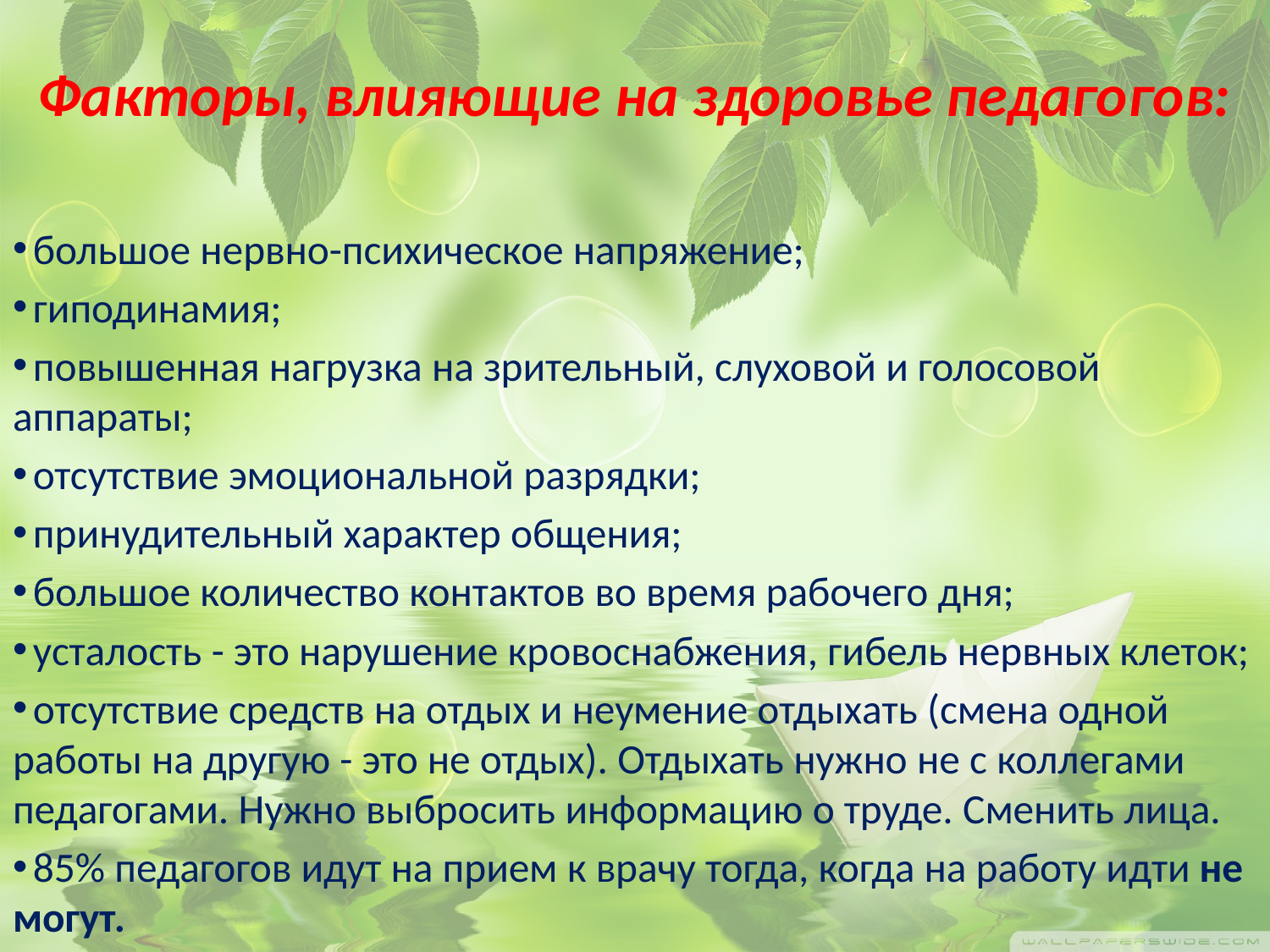

# Факторы, влияющие на здоровье педагогов:
 большое нервно-психическое напряжение;
 гиподинамия;
 повышенная нагрузка на зрительный, слуховой и голосовой аппараты;
 отсутствие эмоциональной разрядки;
 принудительный характер общения;
 большое количество контактов во время рабочего дня;
 усталость - это нарушение кровоснабжения, гибель нервных клеток;
 отсутствие средств на отдых и неумение отдыхать (смена одной работы на другую - это не отдых). Отдыхать нужно не с коллегами педагогами. Нужно выбросить информацию о труде. Сменить лица.
 85% педагогов идут на прием к врачу тогда, когда на работу идти не могут.